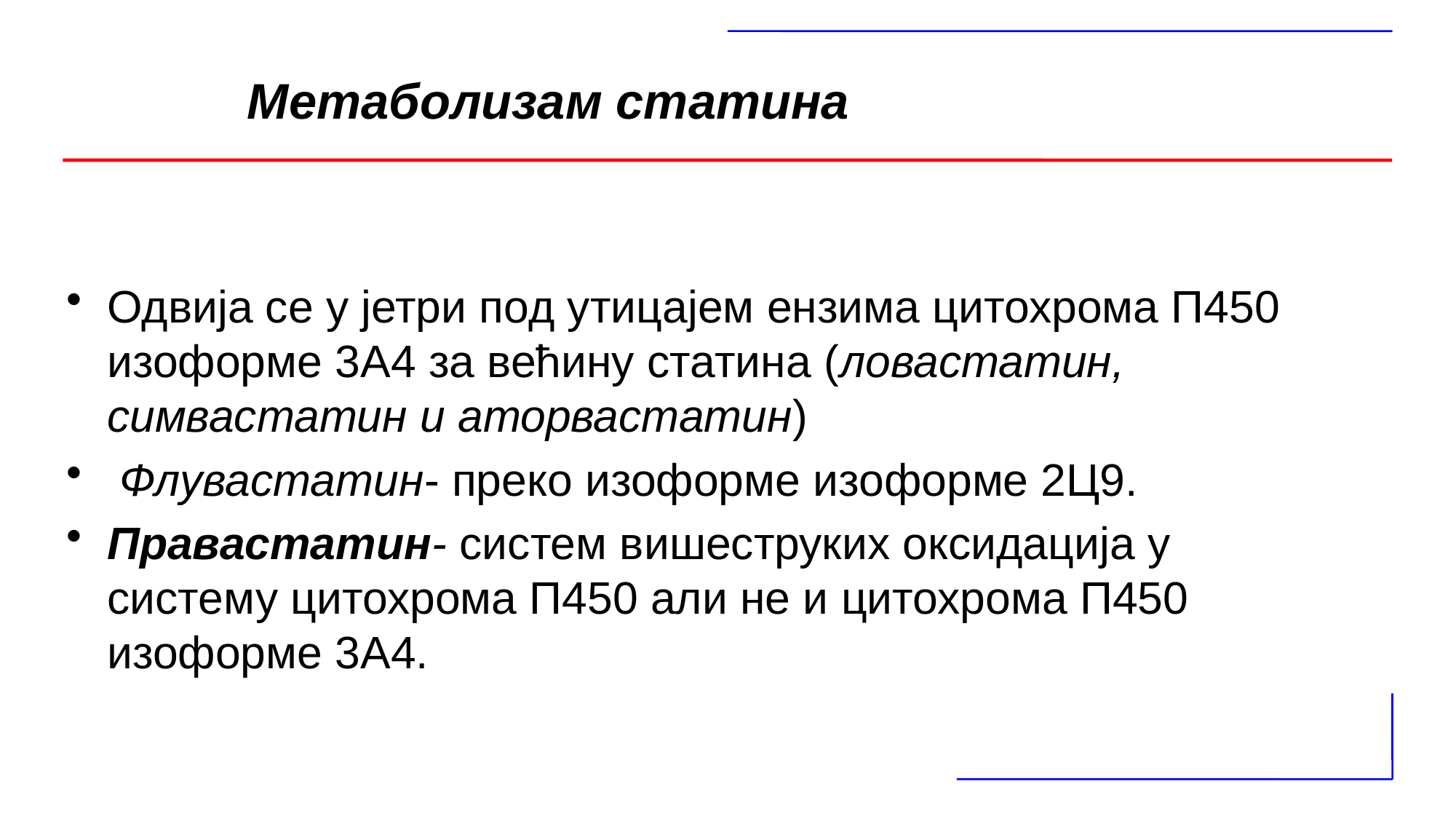

# Метаболизам статина
Одвија се у јетри под утицајем ензима цитохрома П450 изоформе 3А4 за већину статина (ловастатин, симвастатин и аторвастатин)
 Флувастатин- преко изоформе изоформе 2Ц9.
Правастатин- систем вишеструких оксидација у систему цитохрома П450 али не и цитохрома П450 изоформе 3А4.